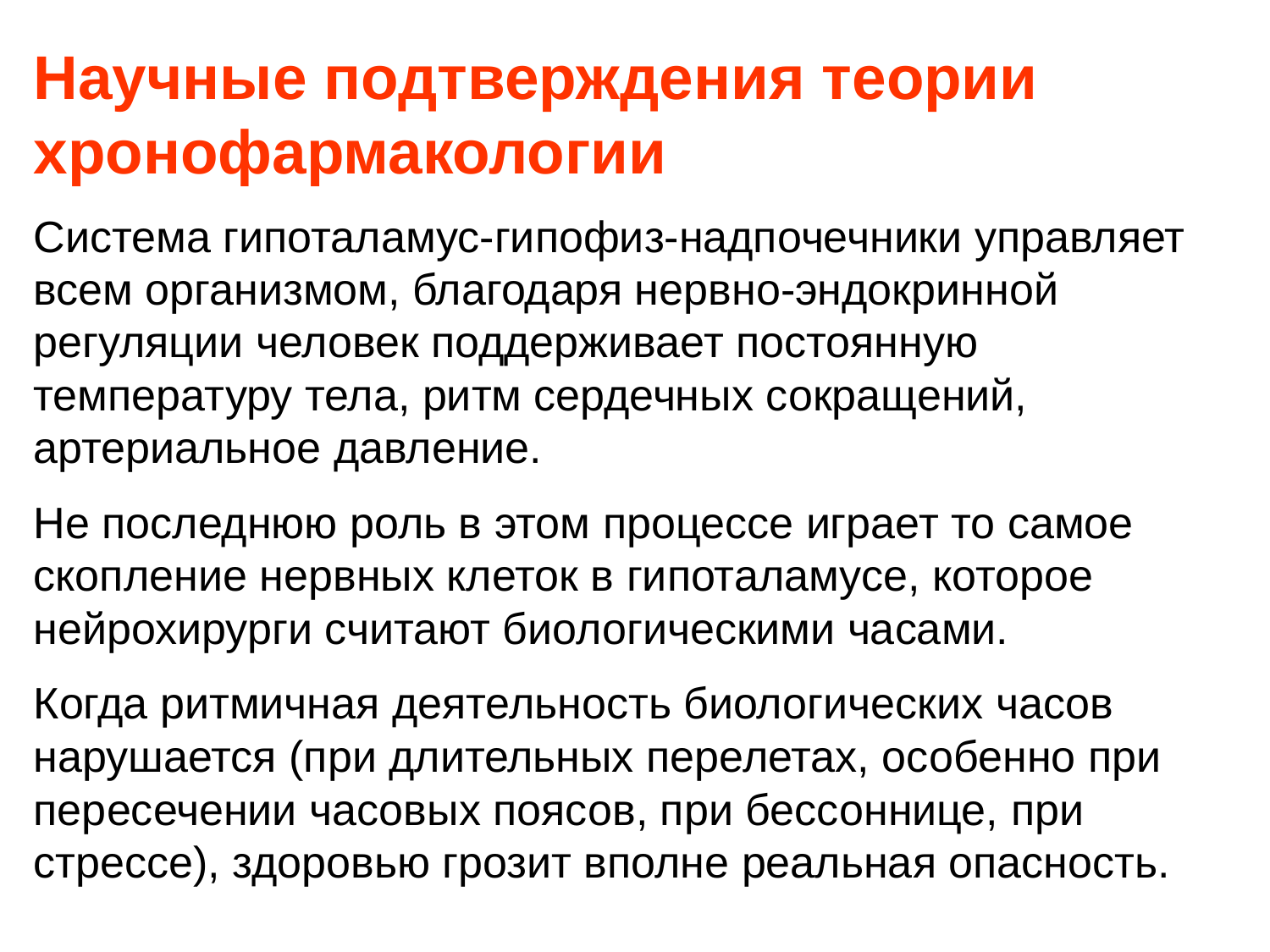

Научные подтверждения теории хронофармакологии
Система гипоталамус-гипофиз-надпочечники управляет всем организмом, благодаря нервно-эндокринной регуляции человек поддерживает постоянную температуру тела, ритм сердечных сокращений, артериальное давление.
Не последнюю роль в этом процессе играет то самое скопление нервных клеток в гипоталамусе, которое нейрохирурги считают биологическими часами.
Когда ритмичная деятельность биологических часов нарушается (при длительных перелетах, особенно при пересечении часовых поясов, при бессоннице, при стрессе), здоровью грозит вполне реальная опасность.